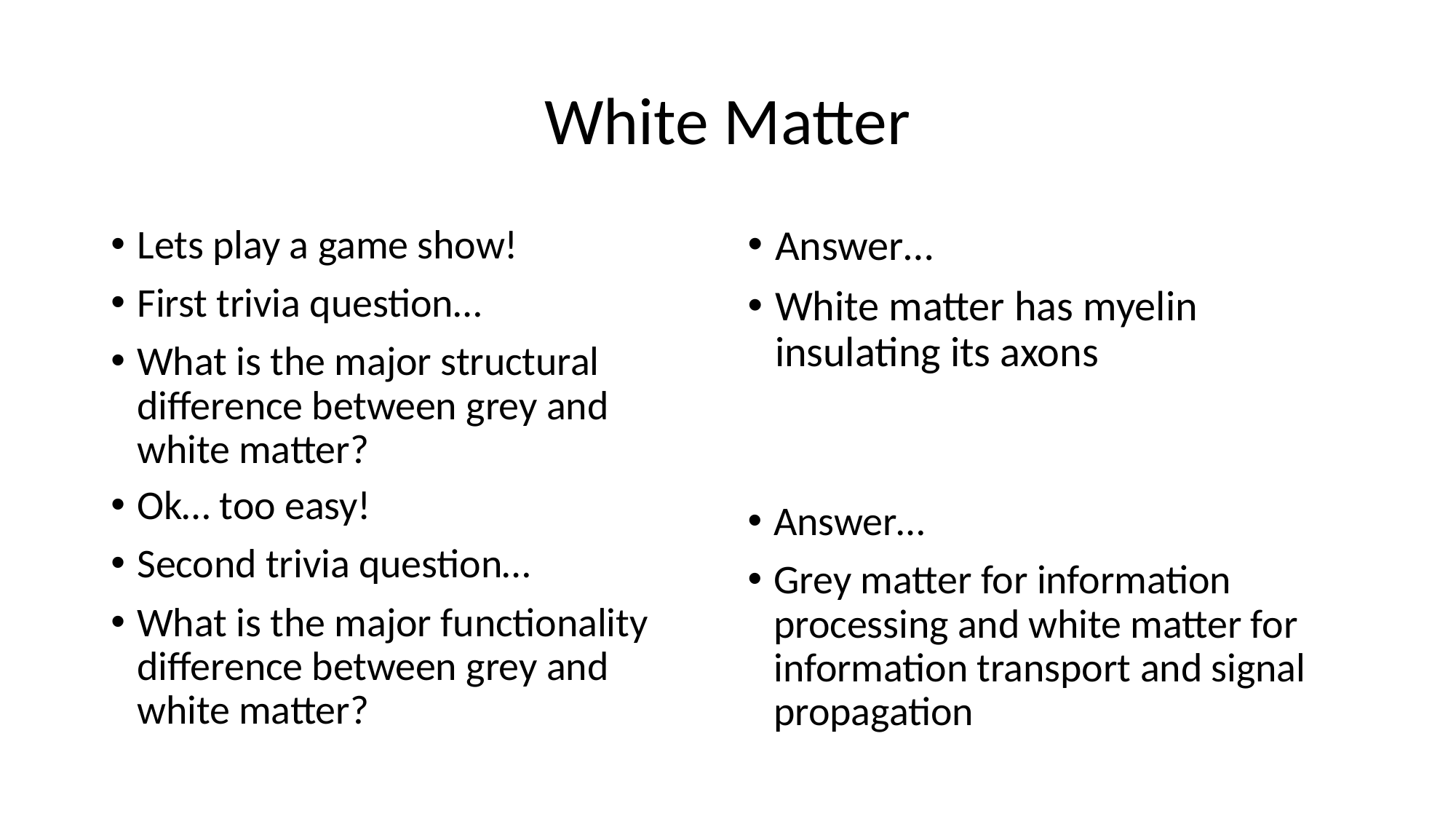

# White Matter
Lets play a game show!
First trivia question…
What is the major structural difference between grey and white matter?
Answer…
White matter has myelin insulating its axons
Ok… too easy!
Second trivia question…
What is the major functionality difference between grey and white matter?

Answer…
Grey matter for information processing and white matter for information transport and signal propagation